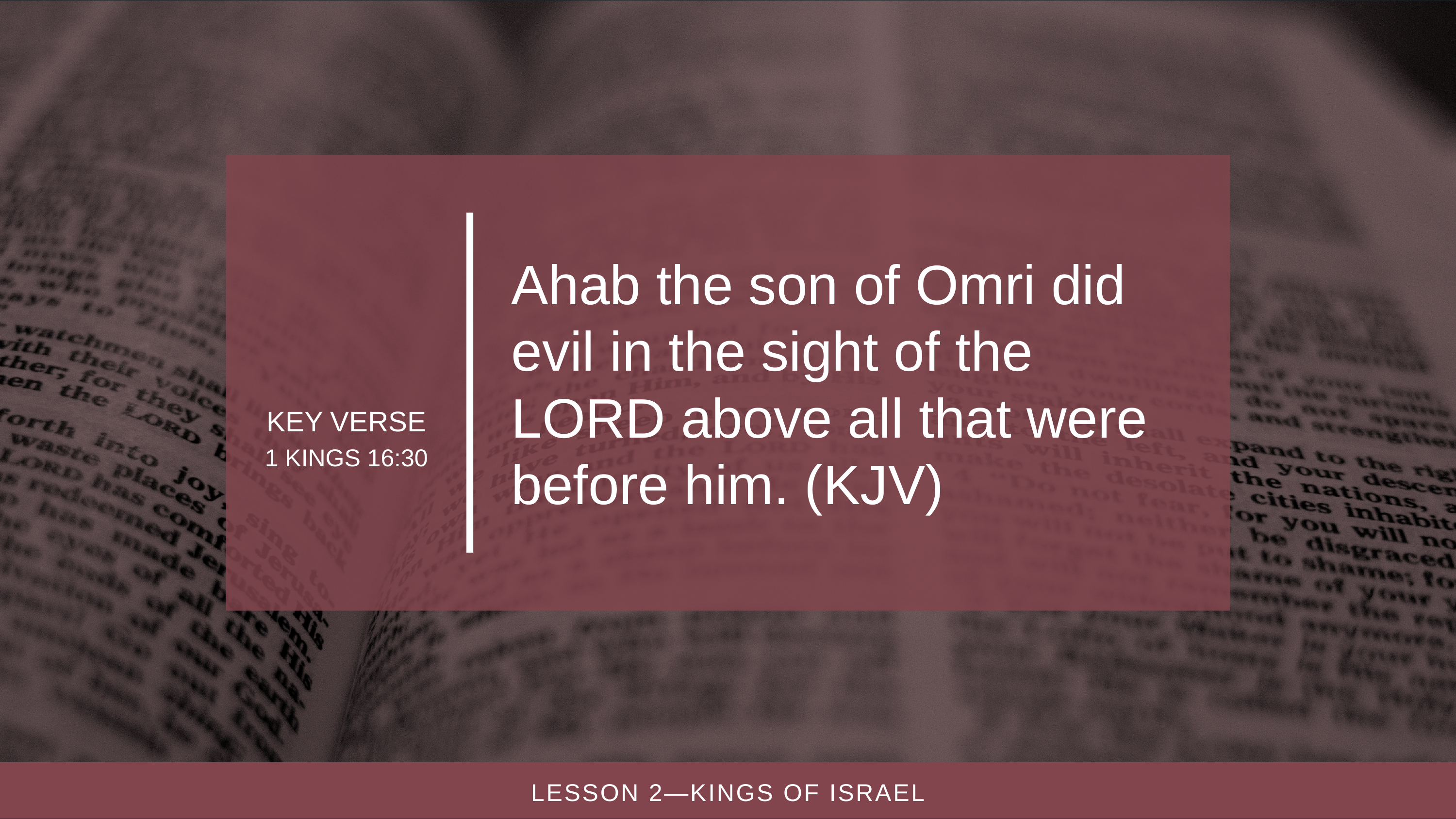

Ahab the son of Omri did evil in the sight of the Lord above all that were before him. (kjv)